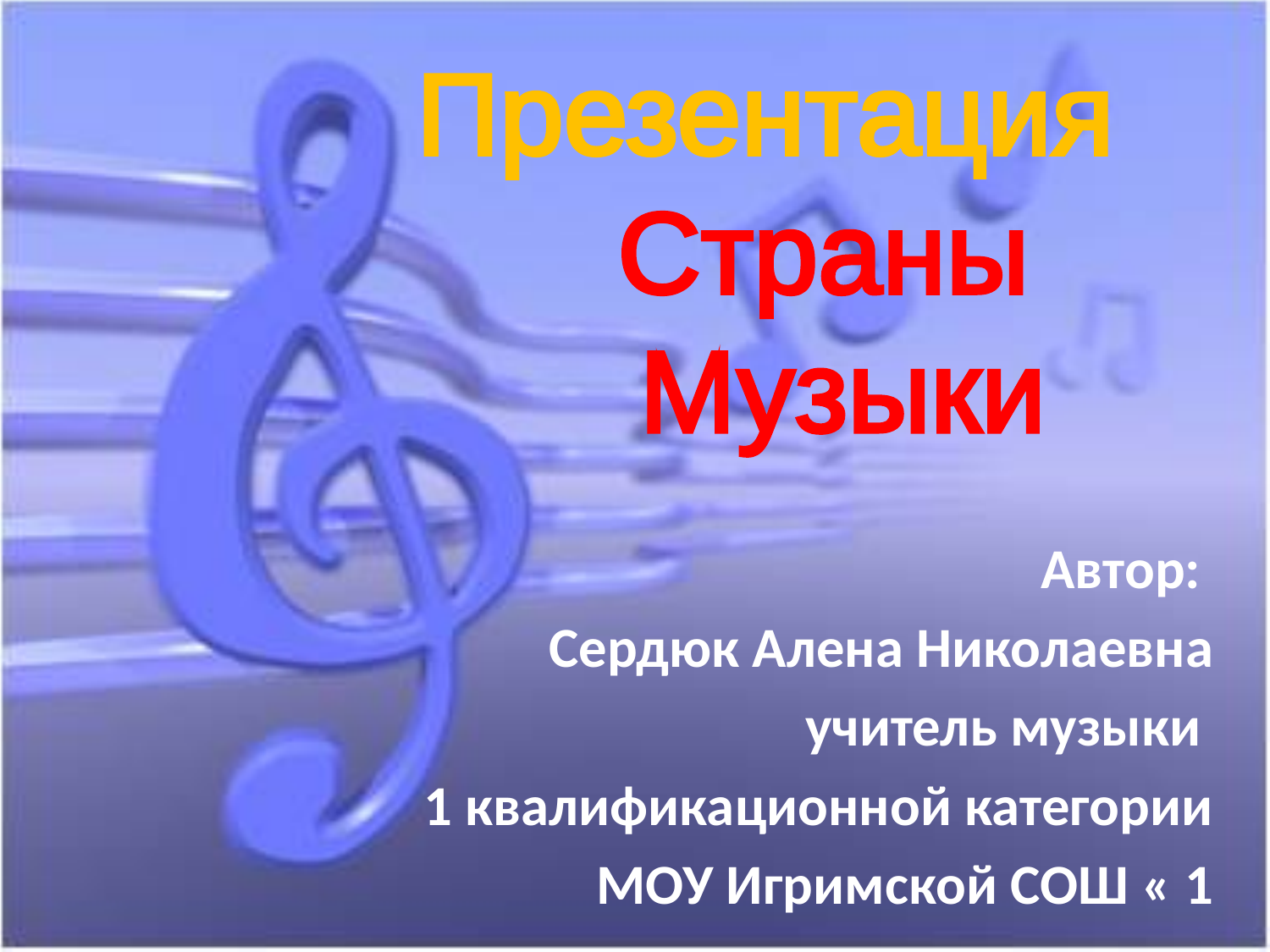

Презентация
Страны
 Музыки
Автор:
Сердюк Алена Николаевна
учитель музыки
1 квалификационной категории
МОУ Игримской СОШ « 1